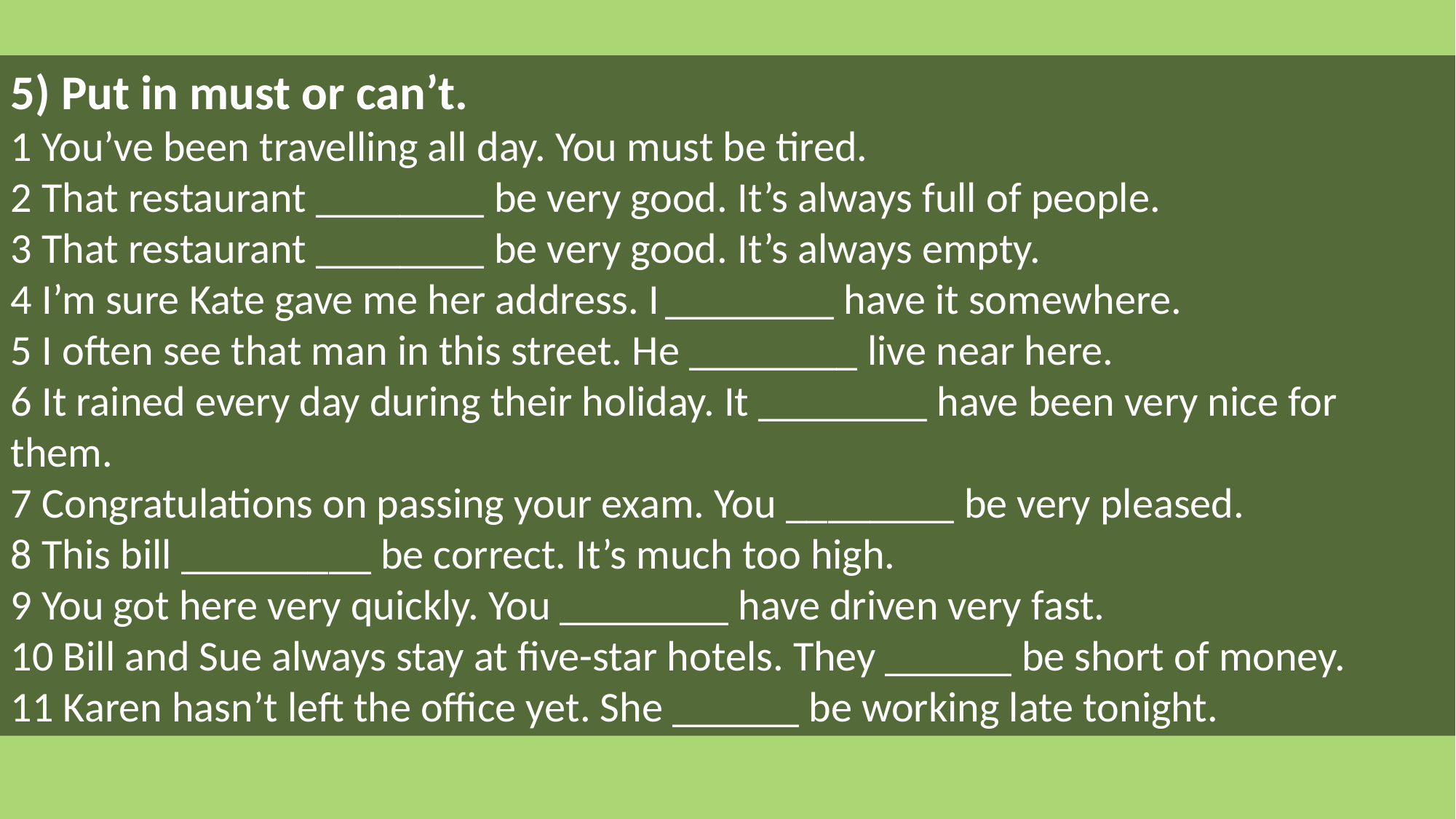

5) Put in must or can’t.
1 You’ve been travelling all day. You must be tired.
2 That restaurant ________ be very good. It’s always full of people.
3 That restaurant ________ be very good. It’s always empty.
4 I’m sure Kate gave me her address. I	________ have it somewhere.
5 I often see that man in this street. He ________ live near here.
6 It rained every day during their holiday. It ________ have been very nice for them.
7 Congratulations on passing your exam. You ________ be very pleased.
8 This bill _________ be correct. It’s much too high.
9 You got here very quickly. You ________ have driven very fast.
10 Bill and Sue always stay at five-star hotels. They ______ be short of money.
11 Karen hasn’t left the office yet. She ______ be working late tonight.